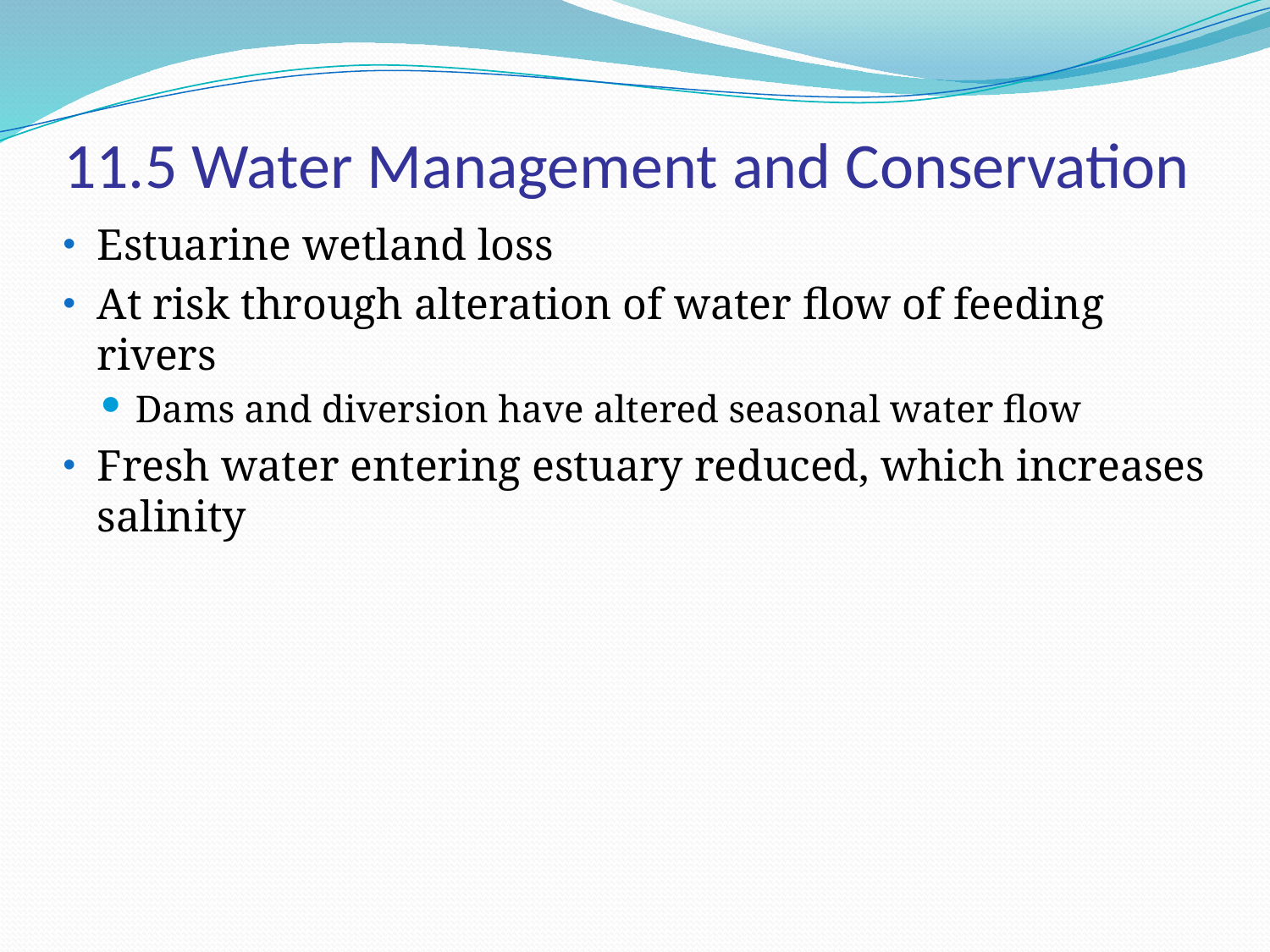

# 11.5 Water Management and Conservation
Estuarine wetland loss
At risk through alteration of water flow of feeding rivers
Dams and diversion have altered seasonal water flow
Fresh water entering estuary reduced, which increases salinity